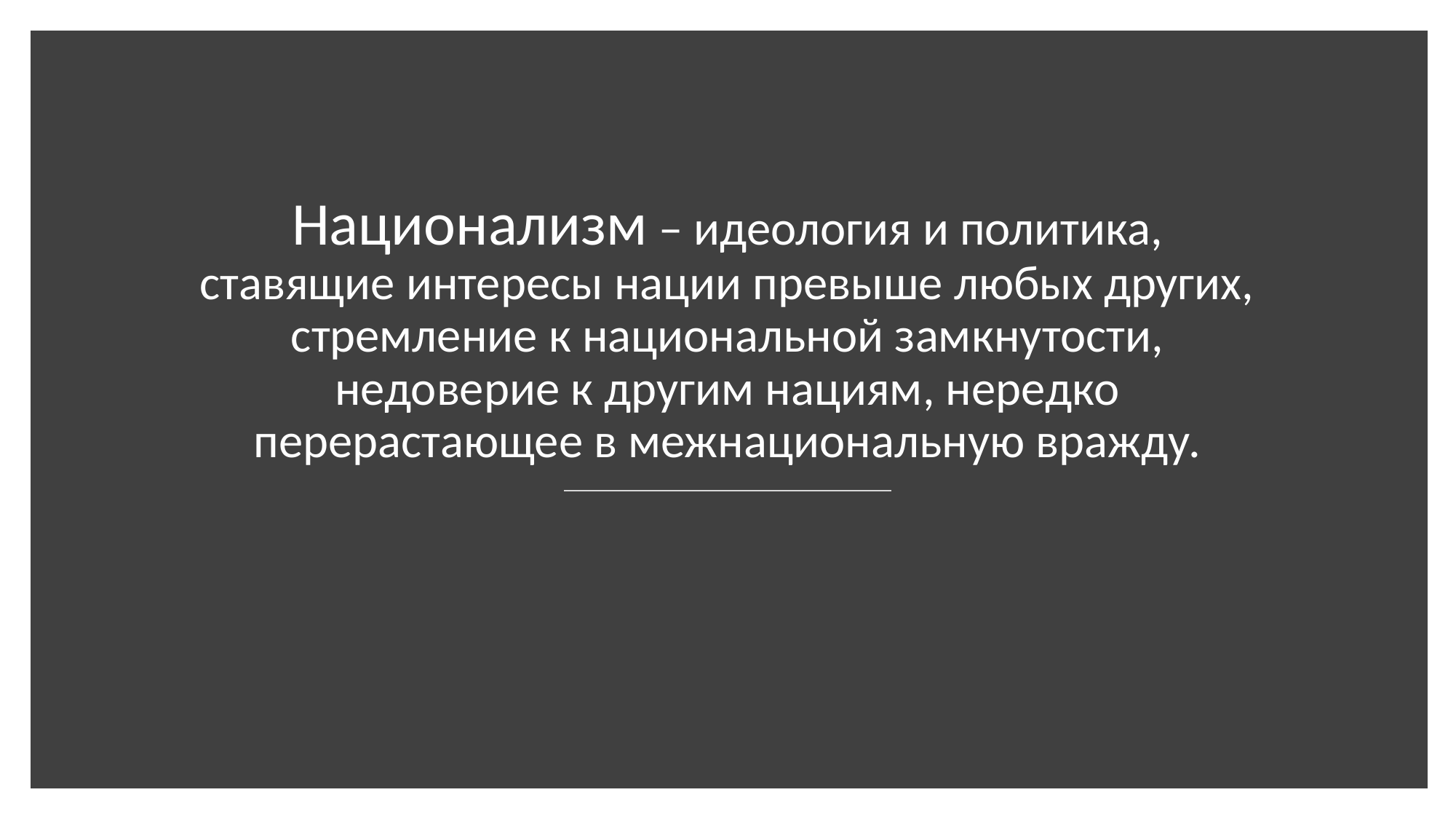

# Национализм – идеология и политика, ставящие интересы нации превыше любых других, стремление к национальной замкнутости, недоверие к другим нациям, нередко перерастающее в межнациональную вражду.